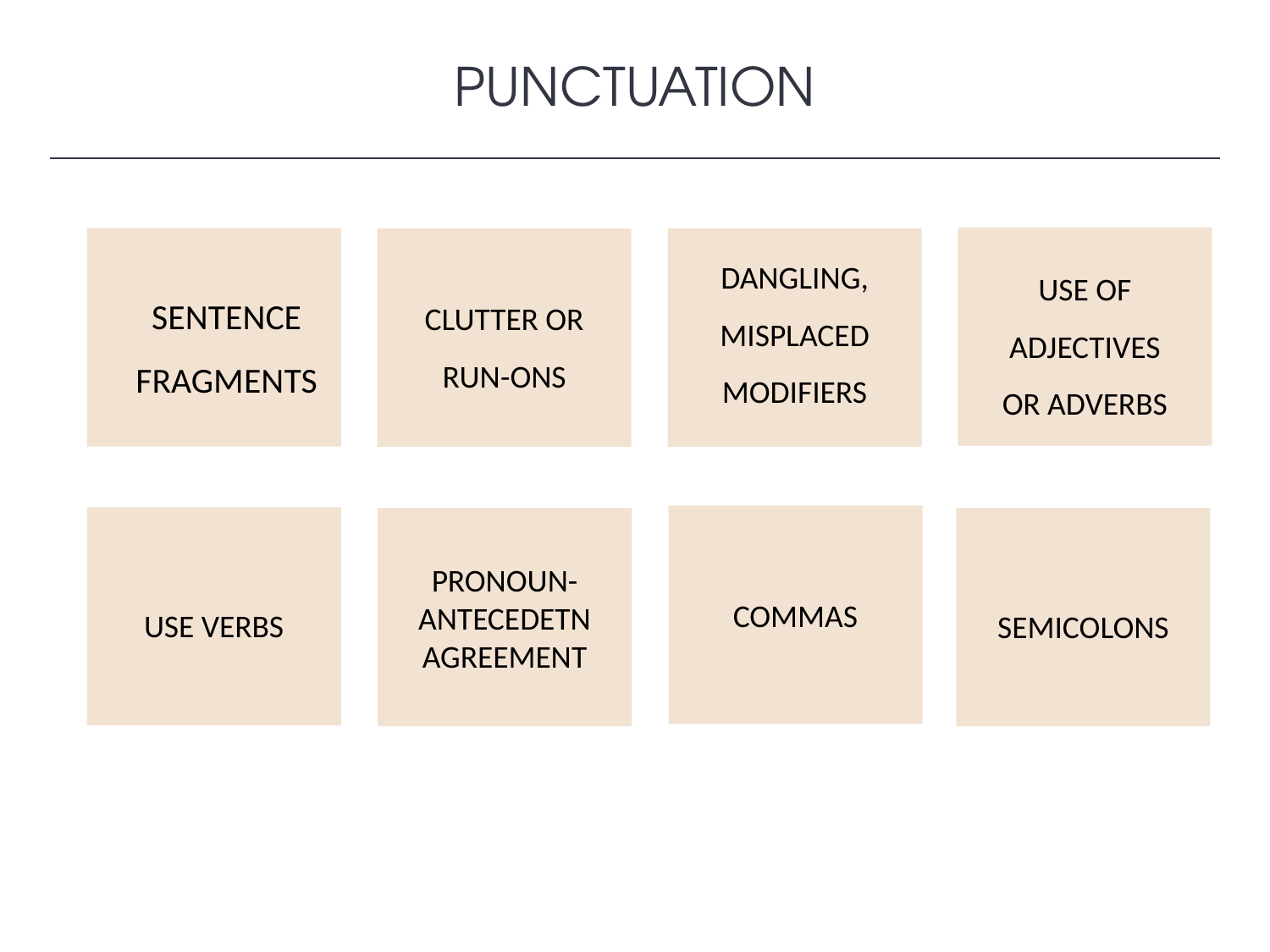

PUNCTUATION
HAWKES LEARNING

USE OF ADJECTIVES OR ADVERBS

SENTENCE FRAGMENTS

CLUTTER OR RUN-ONS

DANGLING, MISPLACED MODIFIERS
COMMAS

USE VERBS
PRONOUN-ANTECEDETN AGREEMENT

SEMICOLONS